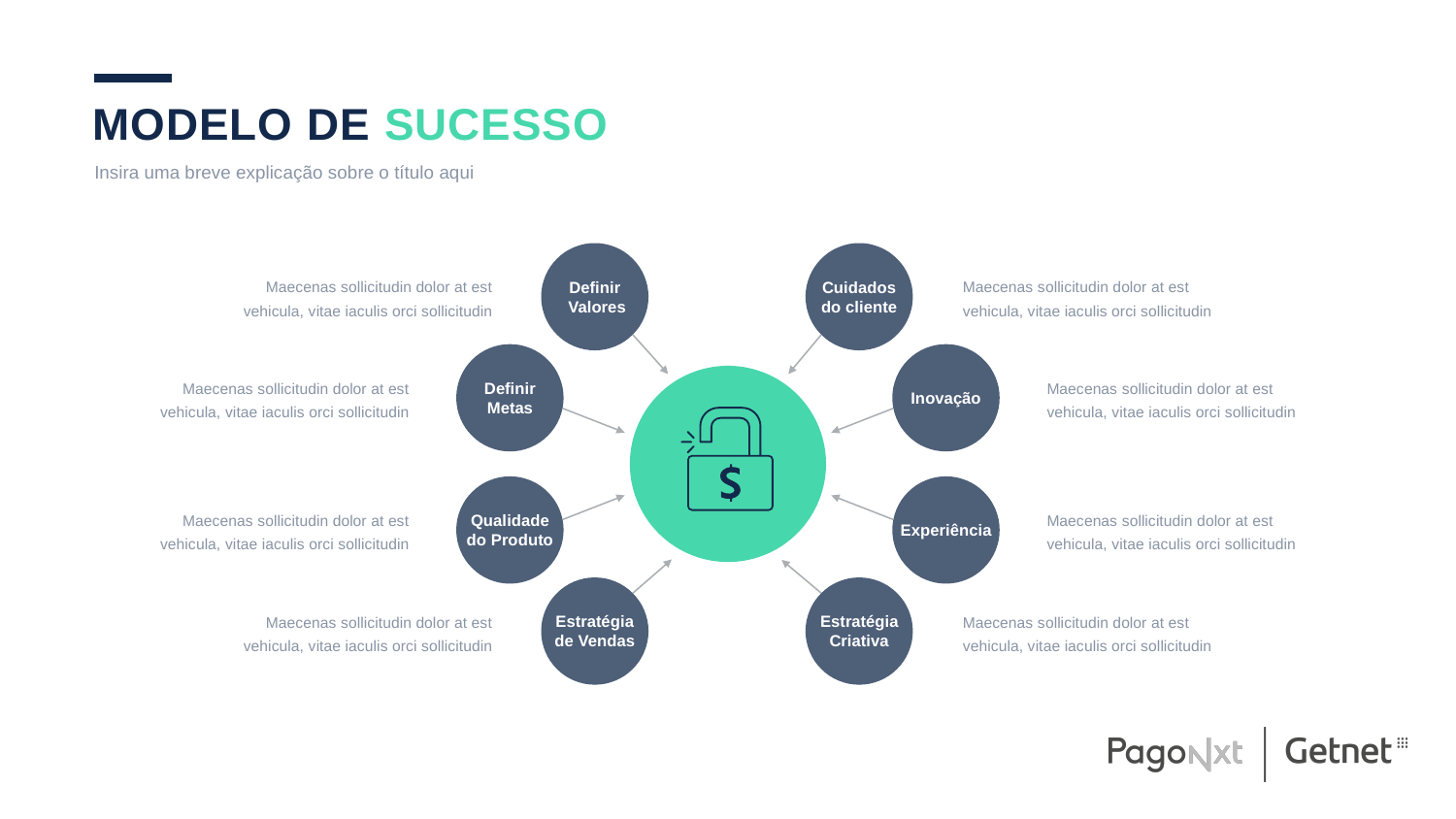

Modelo de sucesso
Insira uma breve explicação sobre o título aqui

Maecenas sollicitudin dolor at est vehicula, vitae iaculis orci sollicitudin
Maecenas sollicitudin dolor at est vehicula, vitae iaculis orci sollicitudin
Definir
 Valores
Cuidados do cliente

Maecenas sollicitudin dolor at est vehicula, vitae iaculis orci sollicitudin
Maecenas sollicitudin dolor at est vehicula, vitae iaculis orci sollicitudin
Definir
Metas
Inovação

Maecenas sollicitudin dolor at est vehicula, vitae iaculis orci sollicitudin
Maecenas sollicitudin dolor at est vehicula, vitae iaculis orci sollicitudin
Qualidade do Produto
Experiência

Maecenas sollicitudin dolor at est vehicula, vitae iaculis orci sollicitudin
Maecenas sollicitudin dolor at est vehicula, vitae iaculis orci sollicitudin
Estratégia de Vendas
Estratégia Criativa